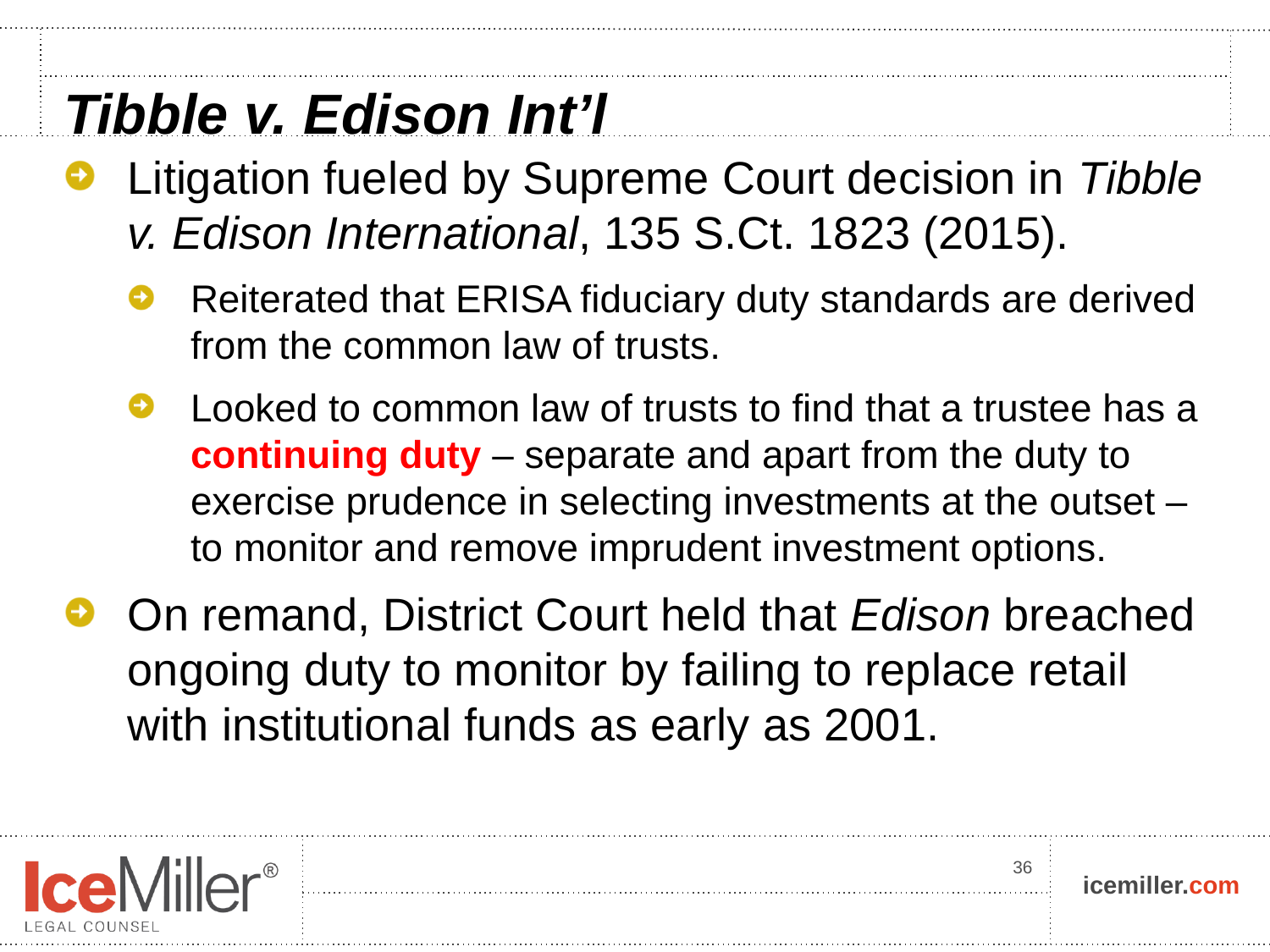

# Tibble v. Edison Int’l
Litigation fueled by Supreme Court decision in Tibble v. Edison International, 135 S.Ct. 1823 (2015).
Reiterated that ERISA fiduciary duty standards are derived from the common law of trusts.
Looked to common law of trusts to find that a trustee has a continuing duty – separate and apart from the duty to exercise prudence in selecting investments at the outset – to monitor and remove imprudent investment options.
On remand, District Court held that Edison breached ongoing duty to monitor by failing to replace retail with institutional funds as early as 2001.

36